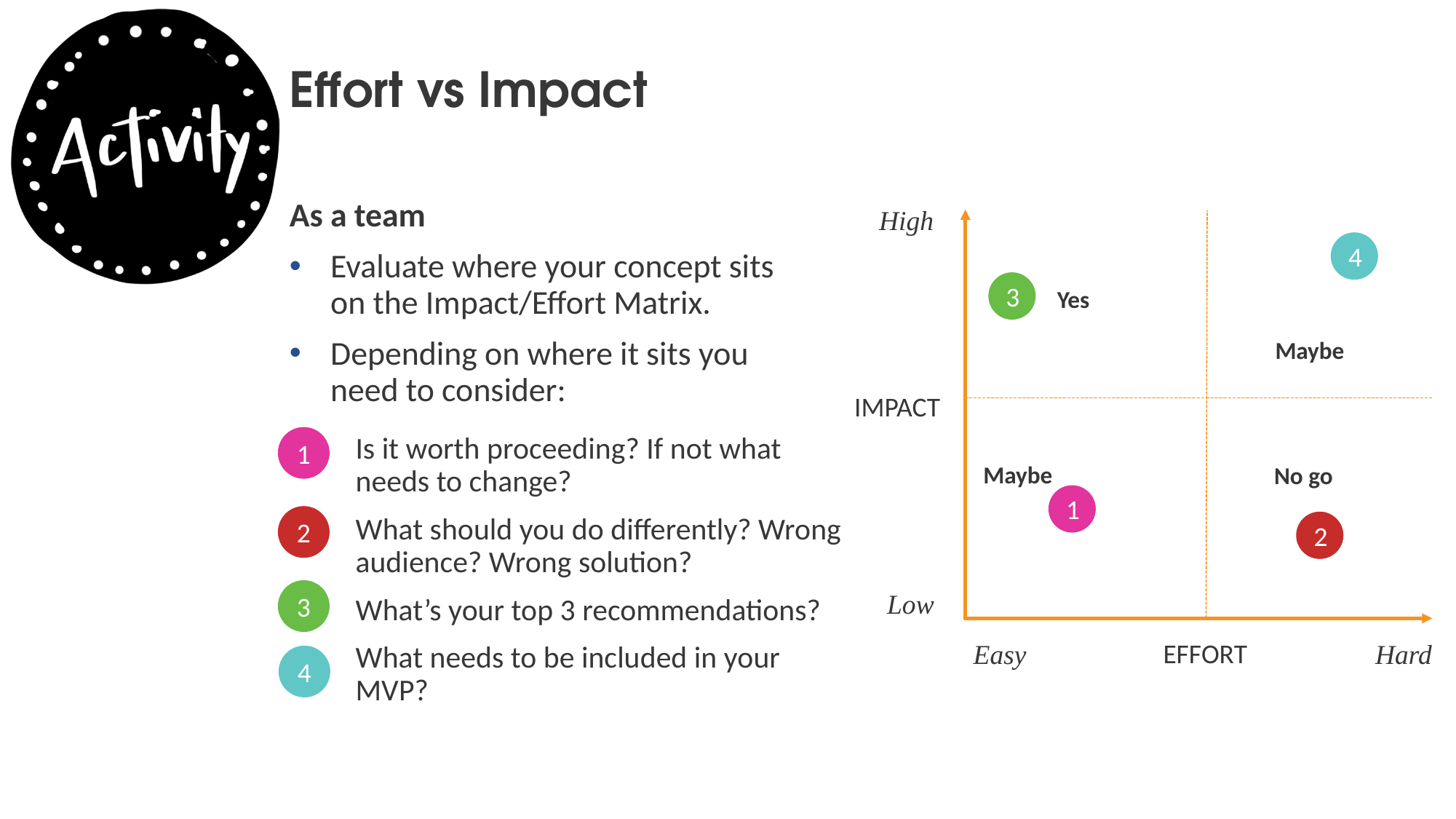

# Effort vs Impact
As a team
Evaluate where your concept sits on the Impact/Effort Matrix.
Depending on where it sits you need to consider:

High
4
3
IMPACT
1
2
Low
EFFORT
Easy
Hard
Yes
Maybe
1
Is it worth proceeding? If not what needs to change?
What should you do differently? Wrong audience? Wrong solution?
What’s your top 3 recommendations?
What needs to be included in your MVP?

Maybe
No go
2
3
4